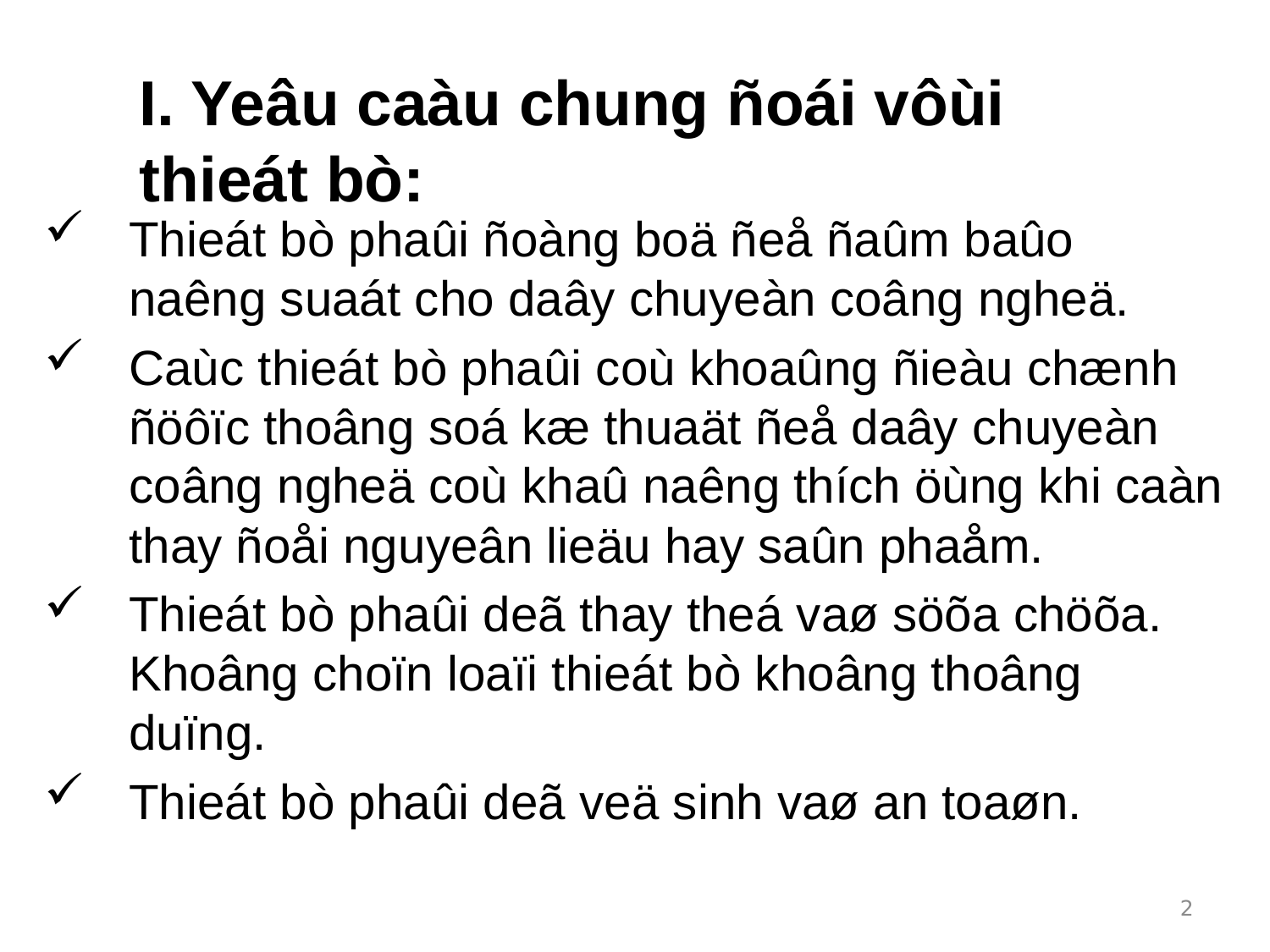

#
I. Yeâu caàu chung ñoái vôùi thieát bò:
Thieát bò phaûi ñoàng boä ñeå ñaûm baûo naêng suaát cho daây chuyeàn coâng ngheä.
Caùc thieát bò phaûi coù khoaûng ñieàu chænh ñöôïc thoâng soá kæ thuaät ñeå daây chuyeàn coâng ngheä coù khaû naêng thích öùng khi caàn thay ñoåi nguyeân lieäu hay saûn phaåm.
Thieát bò phaûi deã thay theá vaø söõa chöõa. Khoâng choïn loaïi thieát bò khoâng thoâng duïng.
Thieát bò phaûi deã veä sinh vaø an toaøn.
2